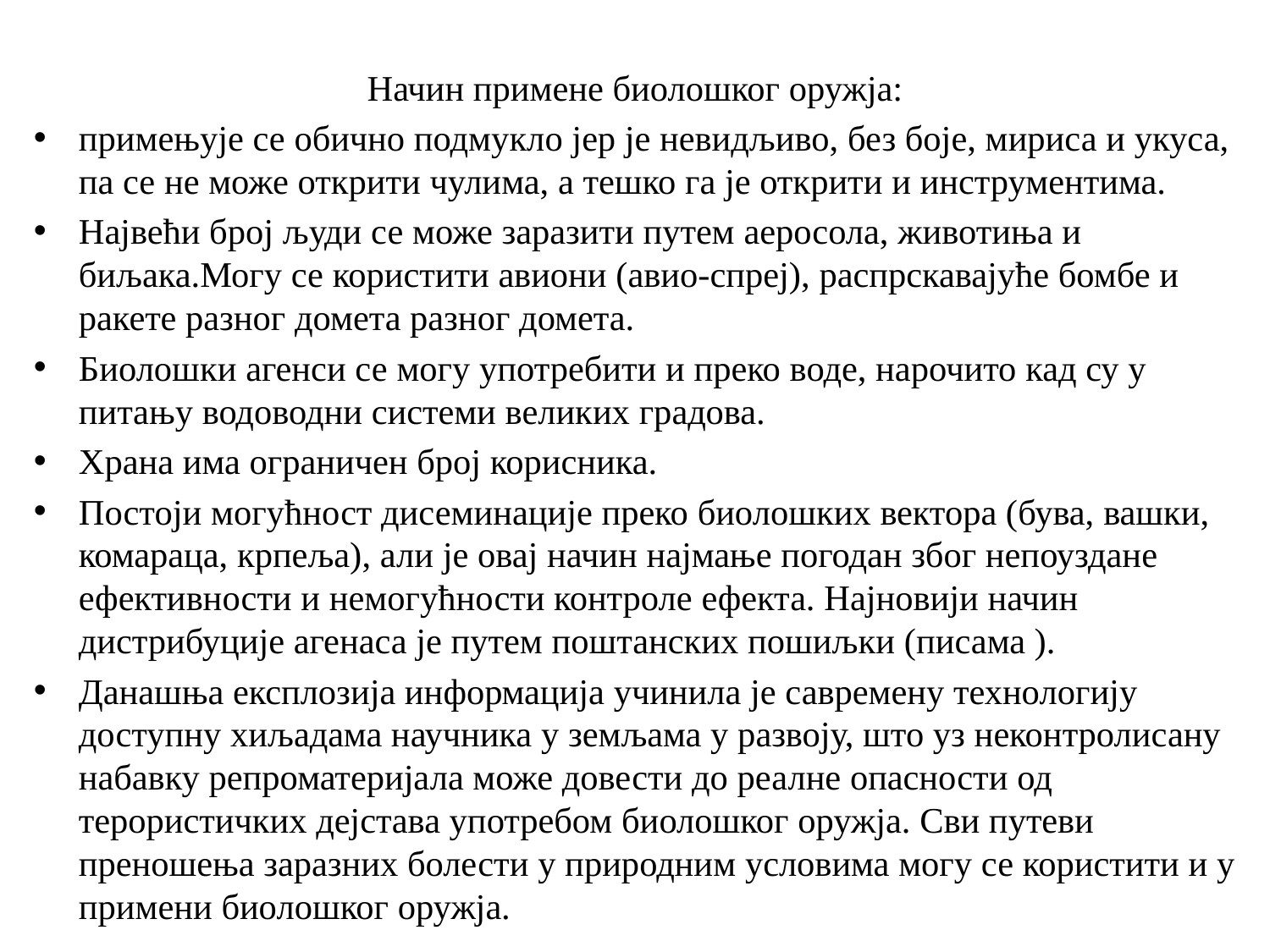

Начин примене биолошког оружја:
примењује се обично подмукло јер је невидљиво, без боје, мириса и укуса, па се не може открити чулима, а тешко га је открити и инструментима.
Највећи број људи се може заразити путем аеросола, животиња и биљака.Могу се користити авиони (авио-спреј), распрскавајуће бомбе и ракете разног домета разног домета.
Биолошки агенси се могу употребити и преко воде, нарочито кад су у питању водоводни системи великих градова.
Храна има ограничен број корисника.
Постоји могућност дисеминације преко биолошких вектора (бува, вашки, комараца, крпеља), али је овај начин најмање погодан због непоуздане ефективности и немогућности контроле ефекта. Најновији начин дистрибуције агенаса је путем поштанских пошиљки (писама ).
Данашња експлозија информација учинила је савремену технологију доступну хиљадама научника у земљама у развоју, што уз неконтролисану набавку репроматеријала може довести до реалне опасности од терористичких дејстава употребом биолошког оружја. Сви путеви преношења заразних болести у природним условима могу се користити и у примени биолошког оружја.